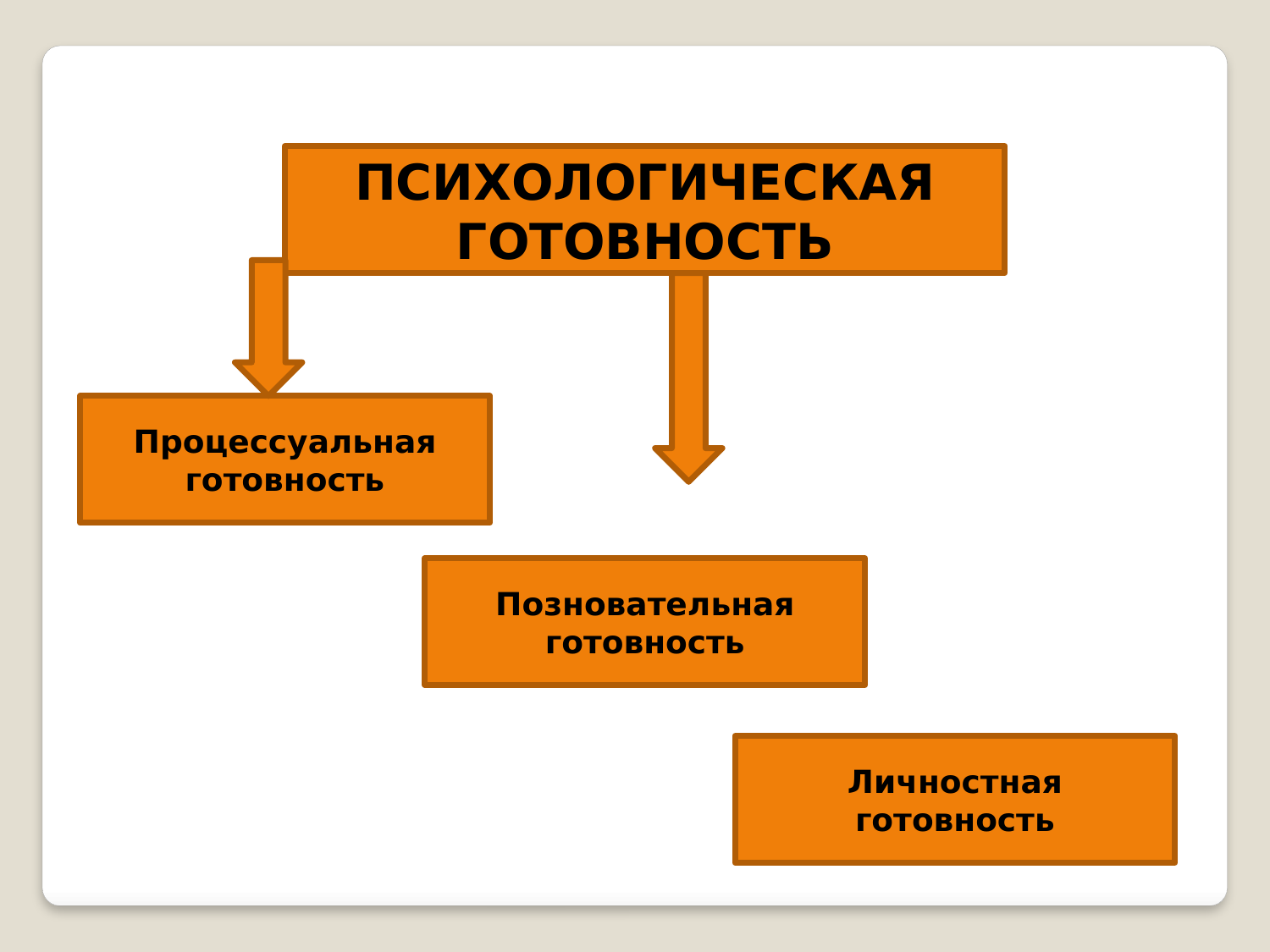

ПСИХОЛОГИЧЕСКАЯ ГОТОВНОСТЬ

Процессуальная готовность
Позновательная готовность
Личностная готовность